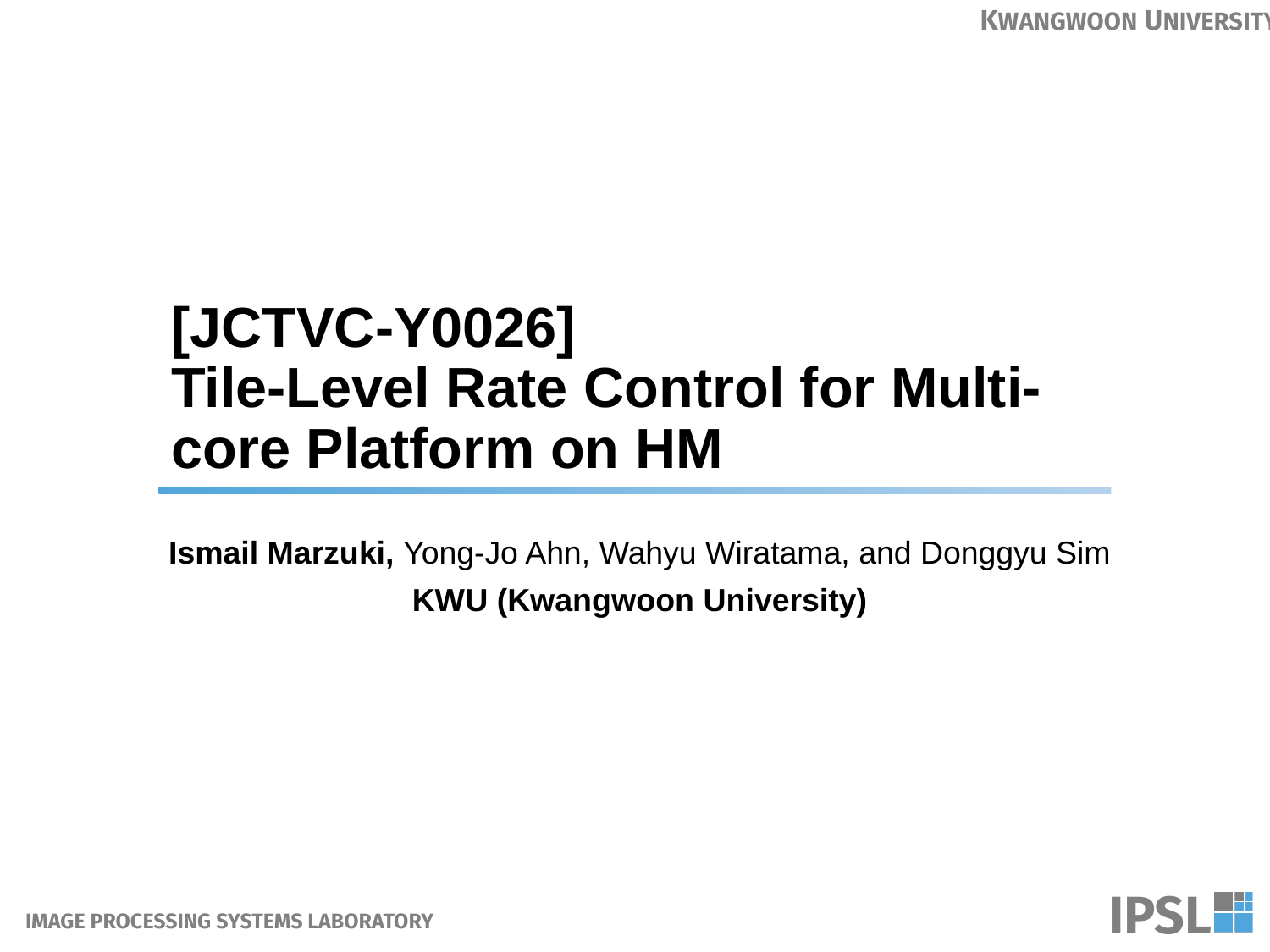

# [JCTVC-Y0026] Tile-Level Rate Control for Multi-core Platform on HM
Ismail Marzuki, Yong-Jo Ahn, Wahyu Wiratama, and Donggyu Sim
KWU (Kwangwoon University)